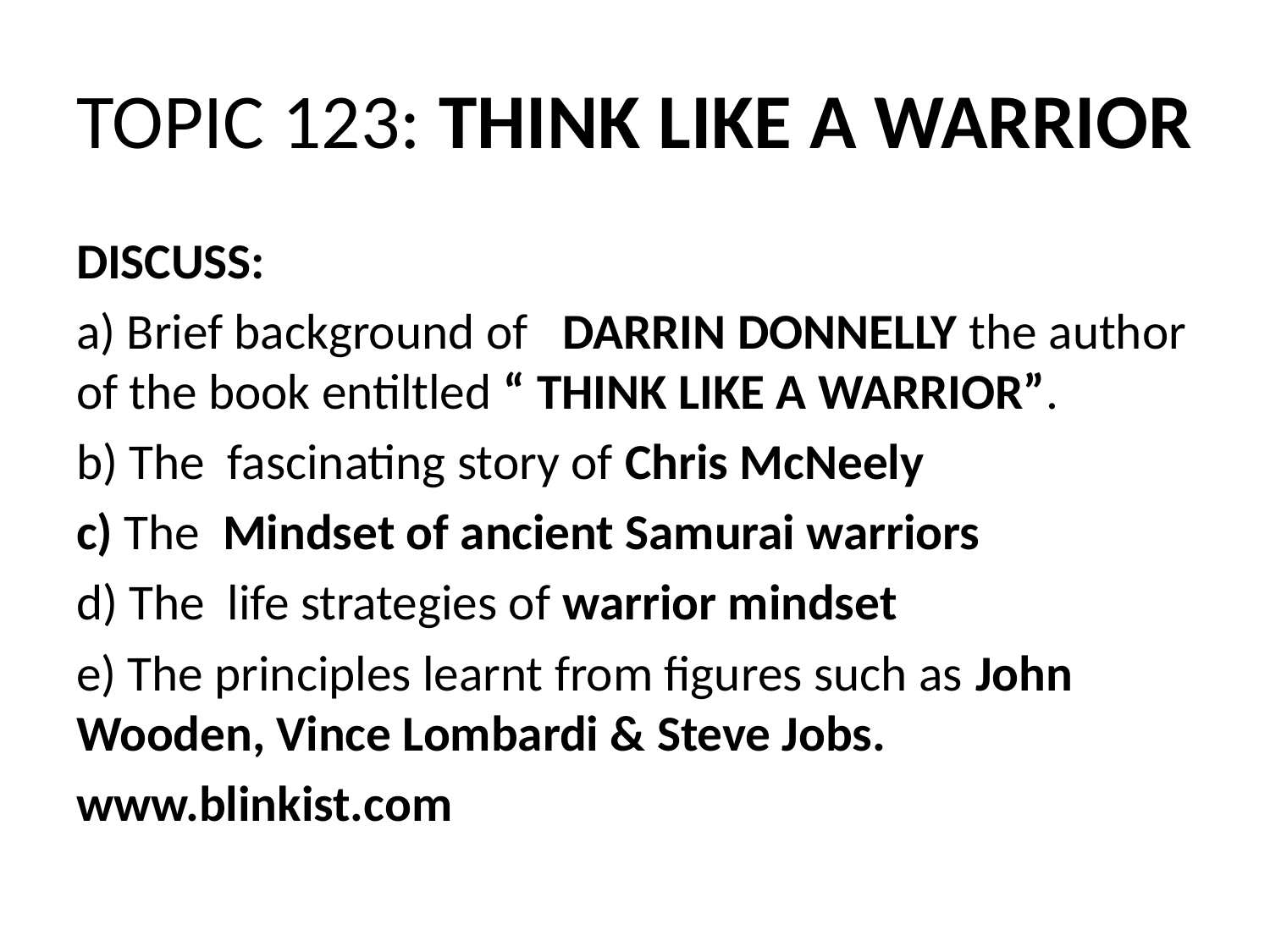

# TOPIC 123: THINK LIKE A WARRIOR
DISCUSS:
a) Brief background of   DARRIN DONNELLY the author of the book entiltled “ THINK LIKE A WARRIOR”.
b) The  fascinating story of Chris McNeely
c) The  Mindset of ancient Samurai warriors
d) The  life strategies of warrior mindset
e) The principles learnt from figures such as John Wooden, Vince Lombardi & Steve Jobs.
www.blinkist.com